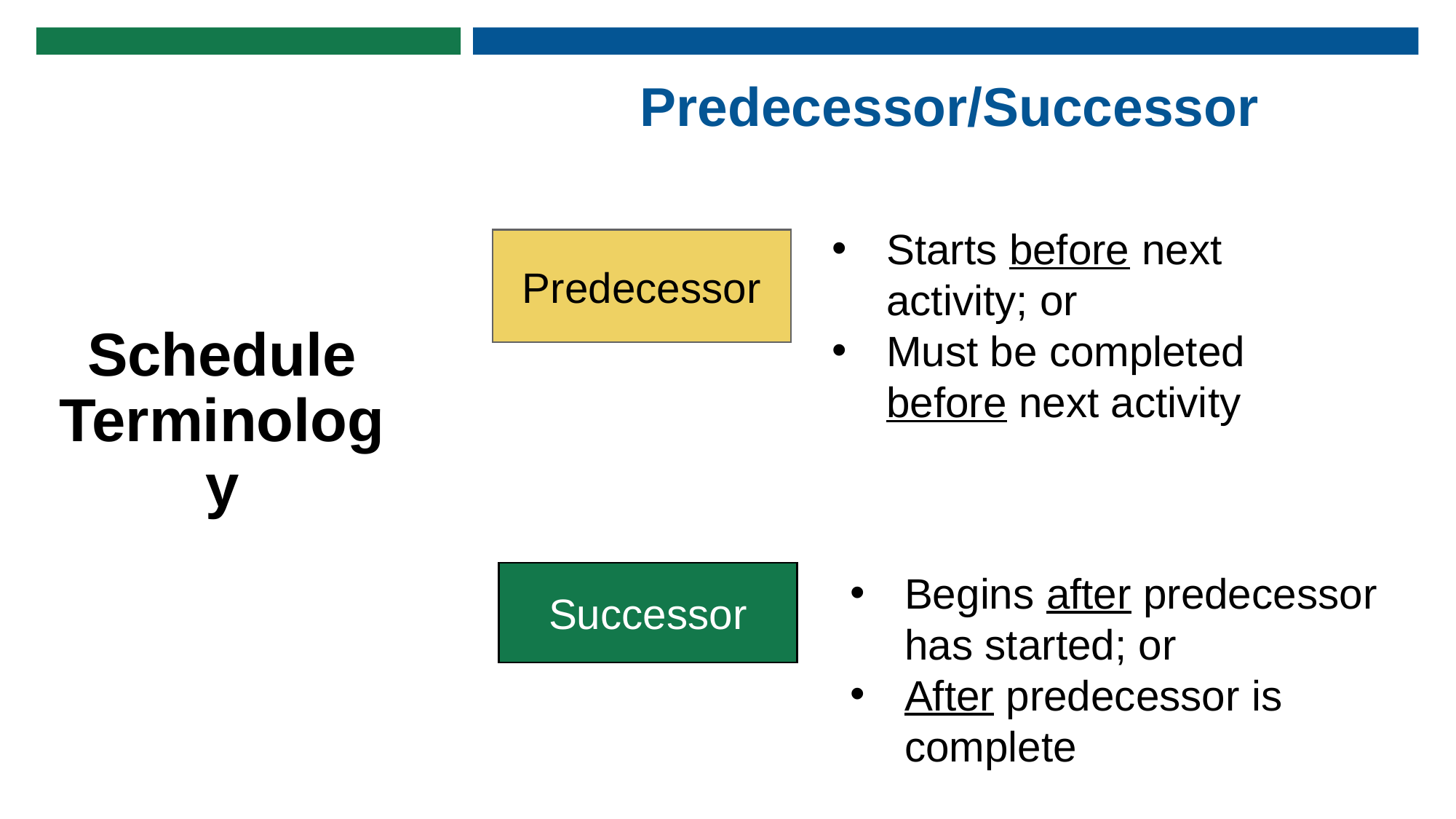

Predecessor/Successor
# Schedule Terminology
Starts before next activity; or
Must be completed before next activity
Predecessor
Begins after predecessor has started; or
After predecessor is complete
Successor